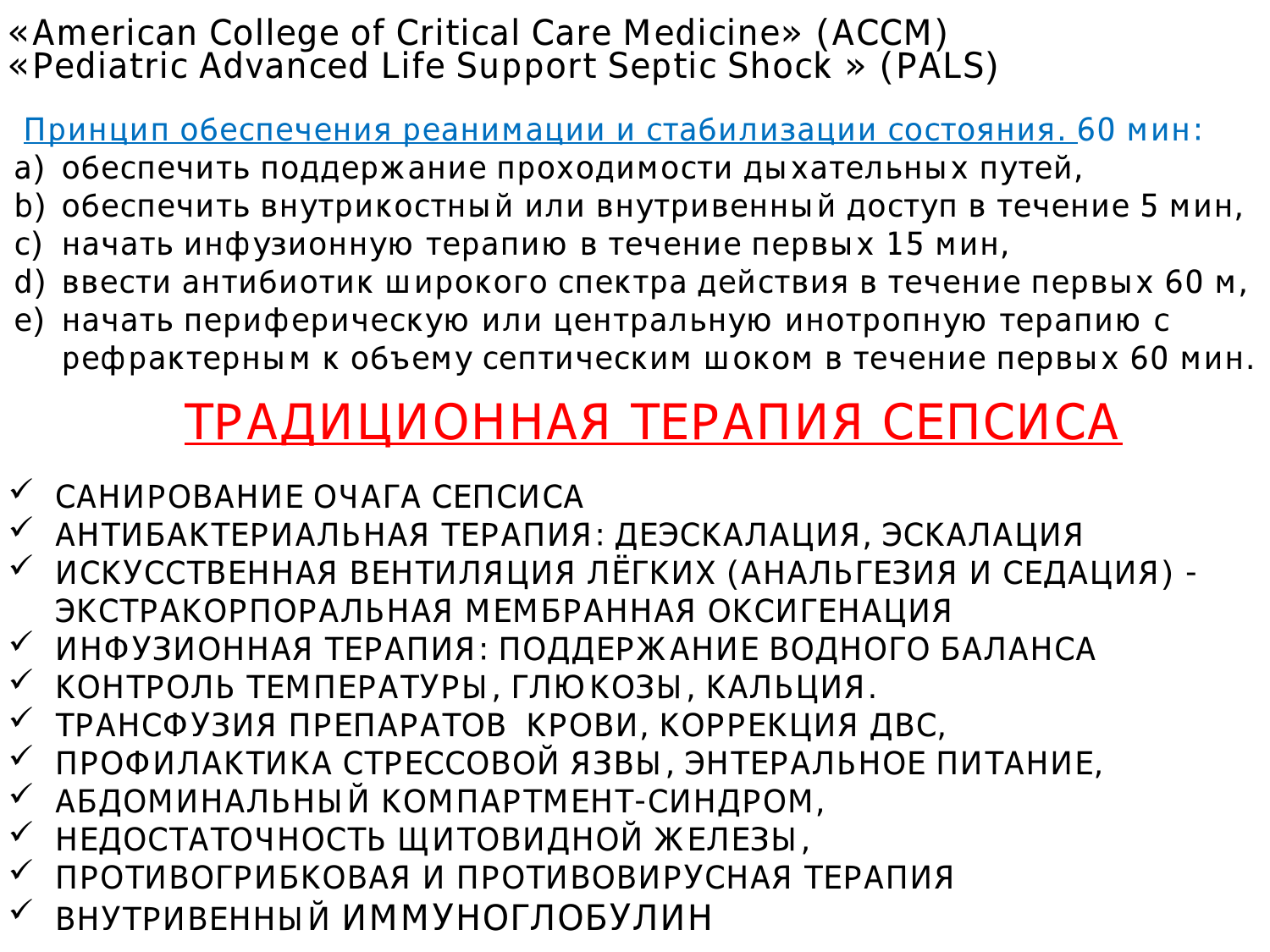

«American College of Critical Care Medicine» (ACCM)
«Pediatric Advanced Life Support Septic Shock » (PALS)
 Принцип обеспечения реанимации и стабилизации состояния. 60 мин:
обеспечить поддержание проходимости дыхательных путей,
обеспечить внутрикостный или внутривенный доступ в течение 5 мин,
начать инфузионную терапию в течение первых 15 мин,
ввести антибиотик широкого спектра действия в течение первых 60 м,
начать периферическую или центральную инотропную терапию с рефрактерным к объему септическим шоком в течение первых 60 мин.
ТРАДИЦИОННАЯ ТЕРАПИЯ СЕПСИСА
САНИРОВАНИЕ ОЧАГА СЕПСИСА
АНТИБАКТЕРИАЛЬНАЯ ТЕРАПИЯ: ДЕЭСКАЛАЦИЯ, ЭСКАЛАЦИЯ
ИСКУССТВЕННАЯ ВЕНТИЛЯЦИЯ ЛЁГКИХ (АНАЛЬГЕЗИЯ И СЕДАЦИЯ) - ЭКСТРАКОРПОРАЛЬНАЯ МЕМБРАННАЯ ОКСИГЕНАЦИЯ
ИНФУЗИОННАЯ ТЕРАПИЯ: ПОДДЕРЖАНИЕ ВОДНОГО БАЛАНСА
КОНТРОЛЬ ТЕМПЕРАТУРЫ, ГЛЮКОЗЫ, КАЛЬЦИЯ.
ТРАНСФУЗИЯ ПРЕПАРАТОВ  КРОВИ, КОРРЕКЦИЯ ДВС,
ПРОФИЛАКТИКА СТРЕССОВОЙ ЯЗВЫ, ЭНТЕРАЛЬНОЕ ПИТАНИЕ,
АБДОМИНАЛЬНЫЙ КОМПАРТМЕНТ-СИНДРОМ,
НЕДОСТАТОЧНОСТЬ ЩИТОВИДНОЙ ЖЕЛЕЗЫ,
ПРОТИВОГРИБКОВАЯ И ПРОТИВОВИРУСНАЯ ТЕРАПИЯ
ВНУТРИВЕННЫЙ ИММУНОГЛОБУЛИН